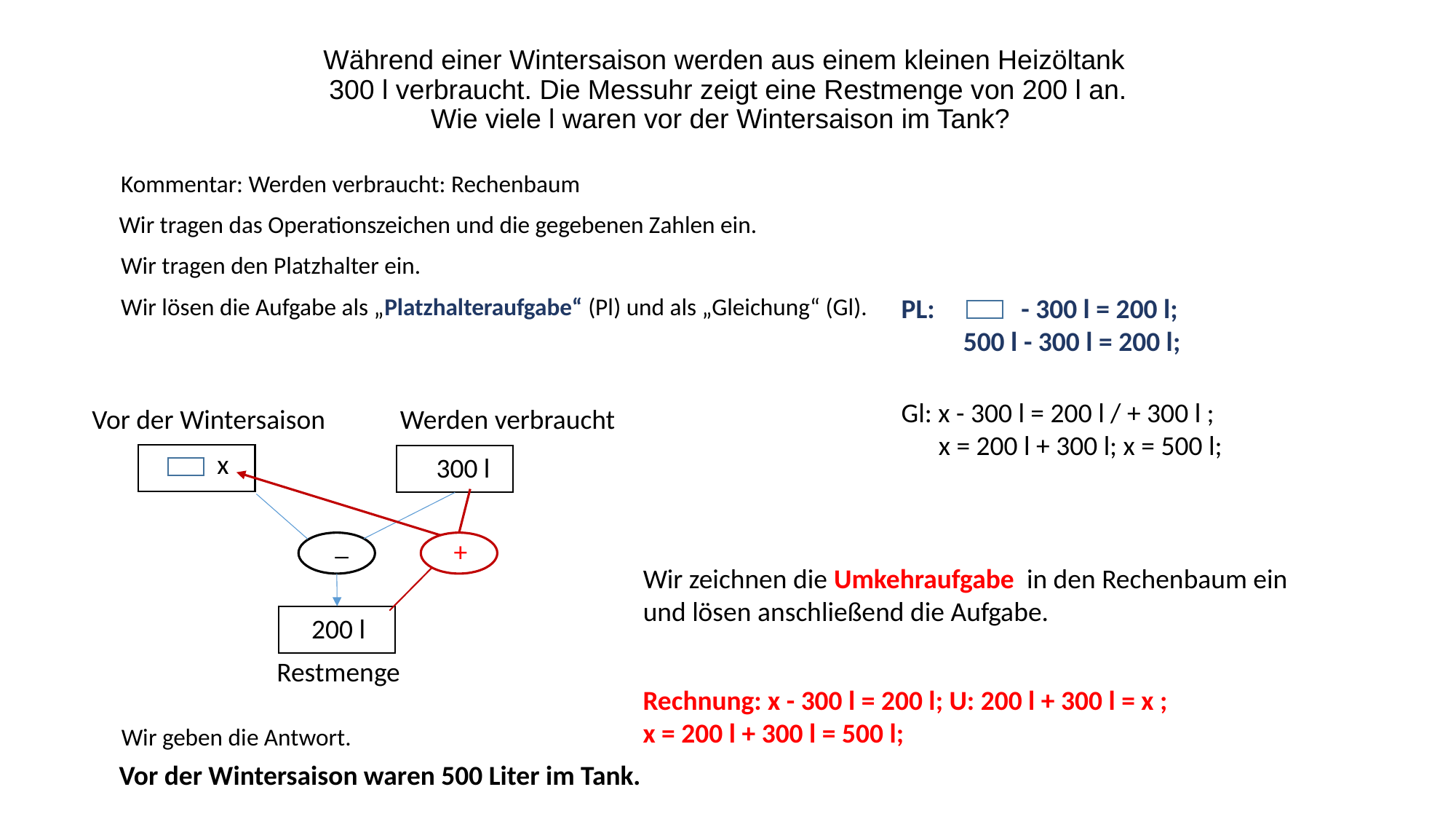

# Während einer Wintersaison werden aus einem kleinen Heizöltank 300 l verbraucht. Die Messuhr zeigt eine Restmenge von 200 l an. Wie viele l waren vor der Wintersaison im Tank?
Kommentar: Werden verbraucht: Rechenbaum
Wir tragen das Operationszeichen und die gegebenen Zahlen ein.
Wir tragen den Platzhalter ein.

Wir lösen die Aufgabe als „Platzhalteraufgabe“ (Pl) und als „Gleichung“ (Gl).
PL:              - 300 l = 200 l;
          500 l - 300 l = 200 l;

Gl: x - 300 l = 200 l / + 300 l ;
      x = 200 l + 300 l; x = 500 l;
Vor der Wintersaison
Werden verbraucht
x

300 l

 _
+

Wir zeichnen die Umkehraufgabe  in den Rechenbaum ein und lösen anschließend die Aufgabe.
200 l

Restmenge
Rechnung: x - 300 l = 200 l; U: 200 l + 300 l = x ; x = 200 l + 300 l = 500 l;
Wir geben die Antwort.
Vor der Wintersaison waren 500 Liter im Tank.